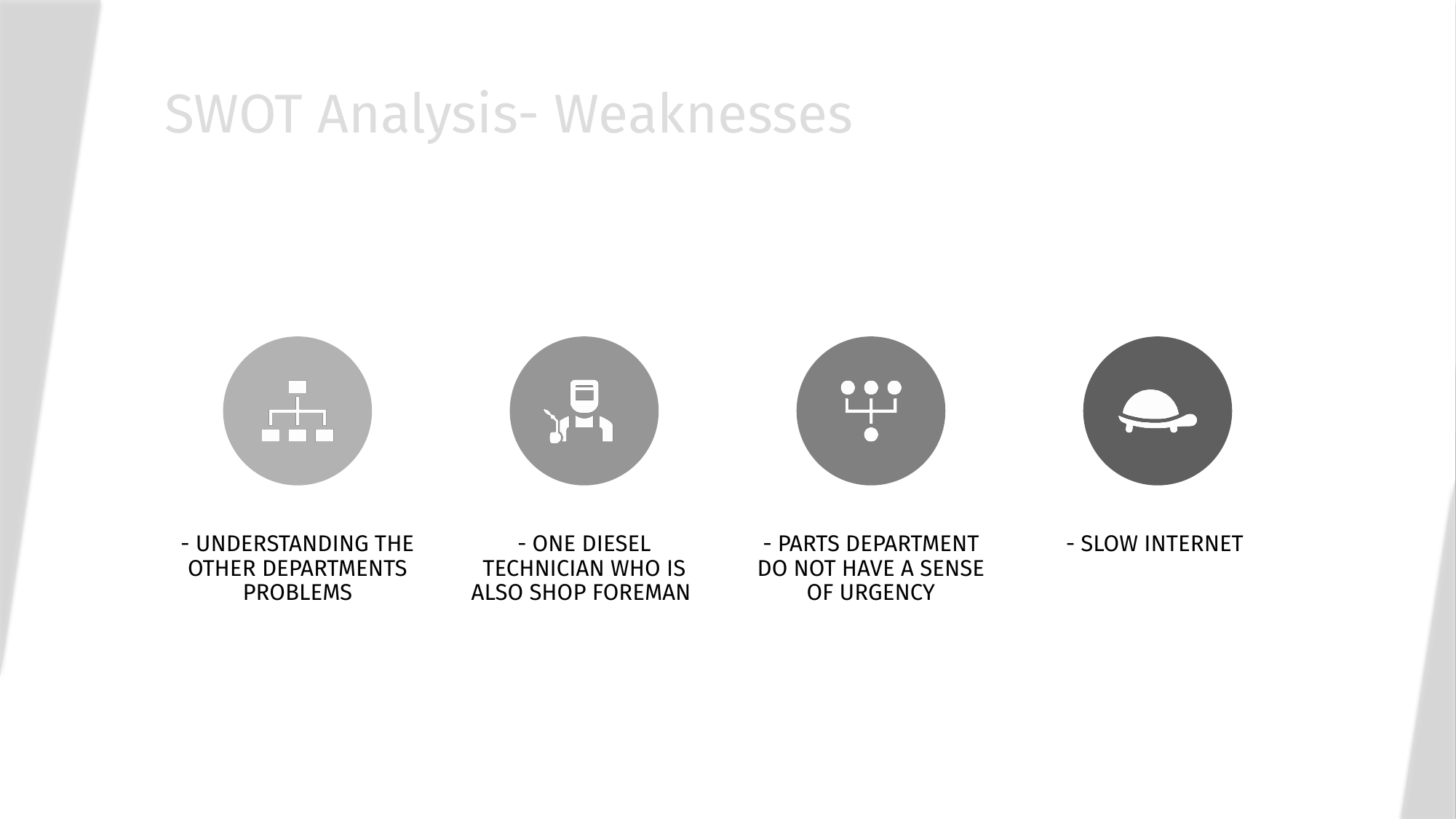

# SWOT Analysis- Weaknesses
- Understanding the other departments problems
- One diesel technician who is also shop foreman
- Parts department do not have a sense of urgency
- Slow internet